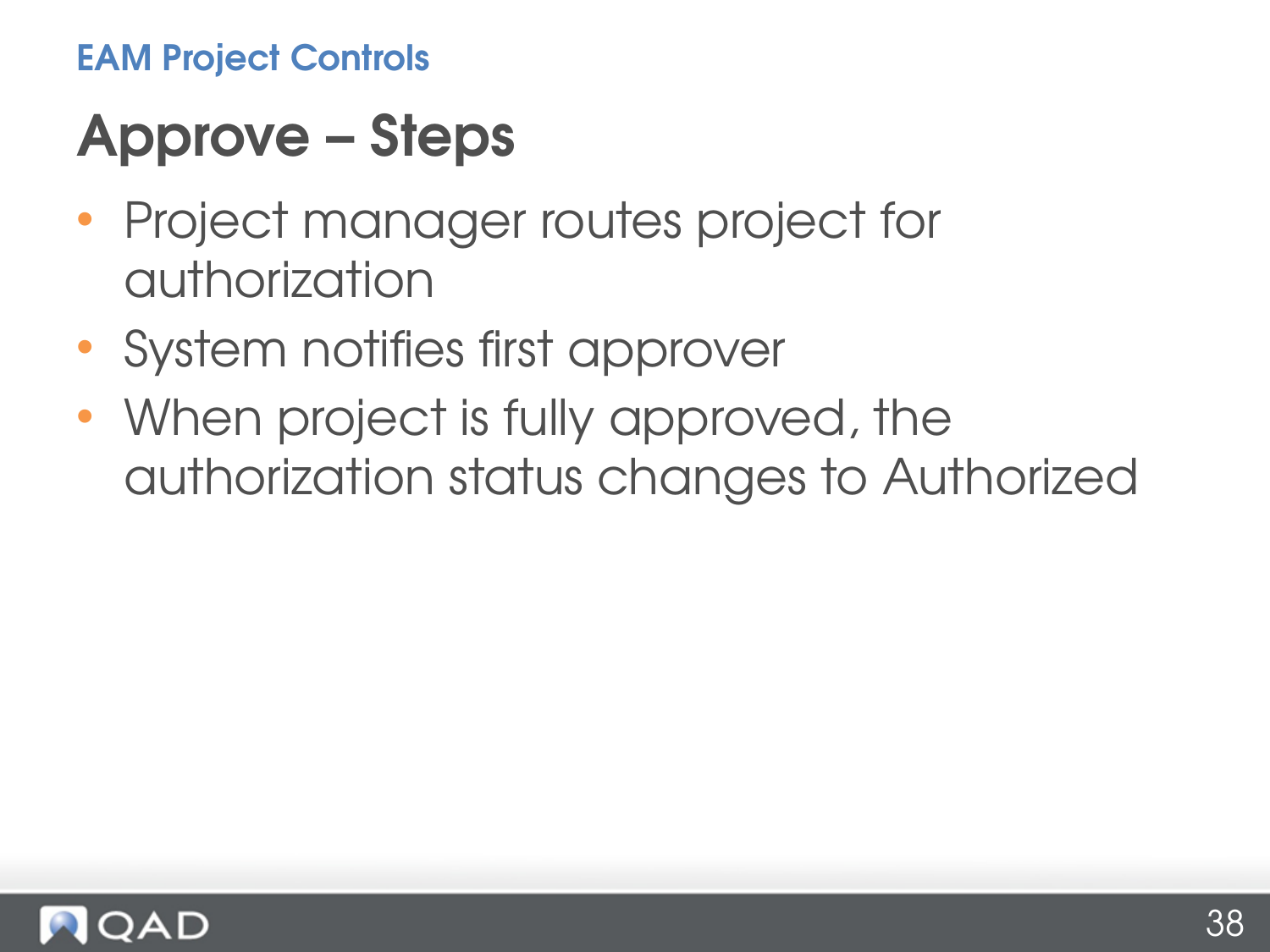

EAM Project Controls
# Approve – Steps
Project manager routes project for authorization
System notifies first approver
When project is fully approved, the authorization status changes to Authorized
38